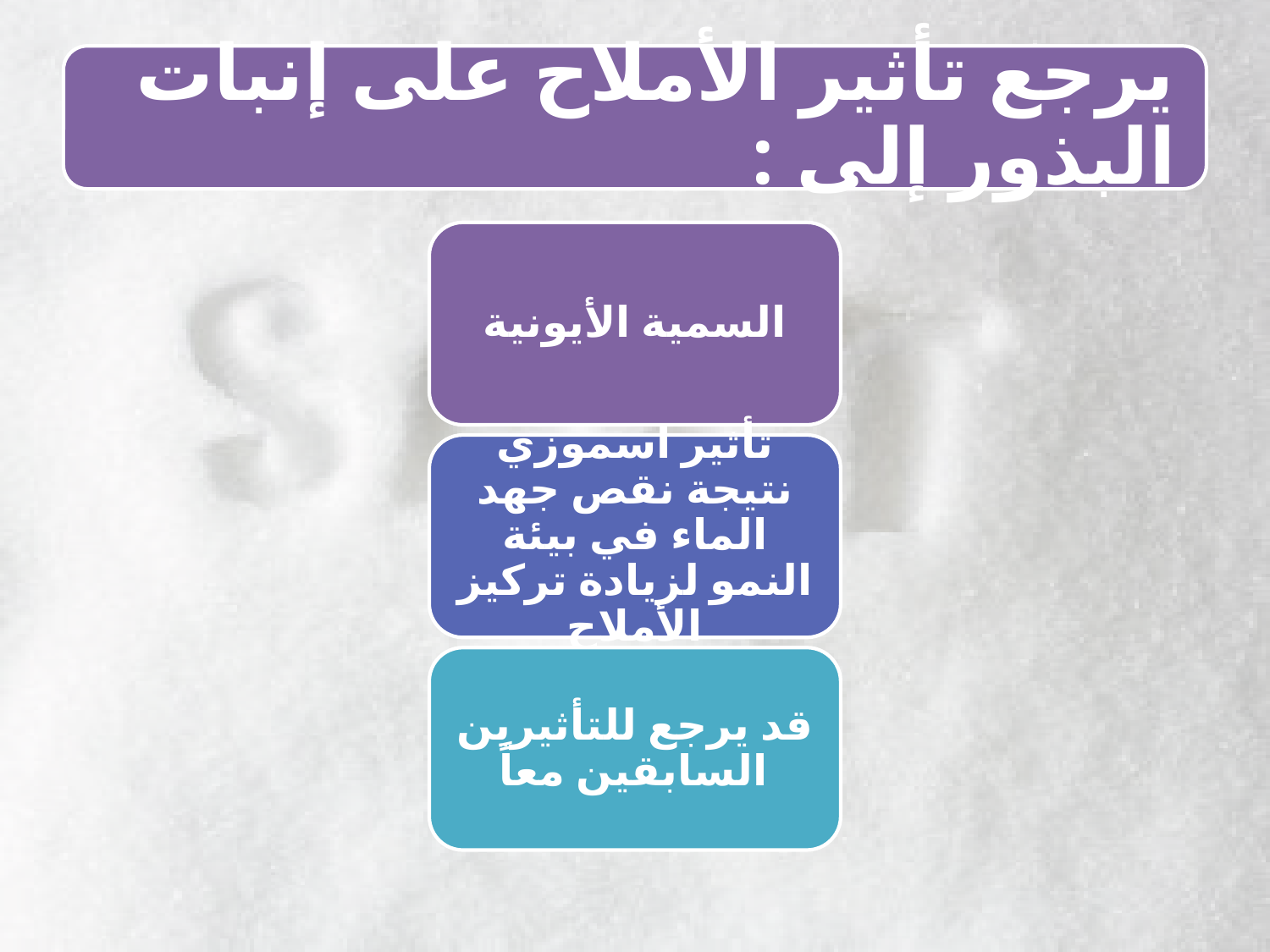

يرجع تأثير الأملاح على إنبات البذور إلى :
السمية الأيونية
تأثير اسموزي نتيجة نقص جهد الماء في بيئة النمو لزيادة تركيز الأملاح
قد يرجع للتأثيرين السابقين معاً